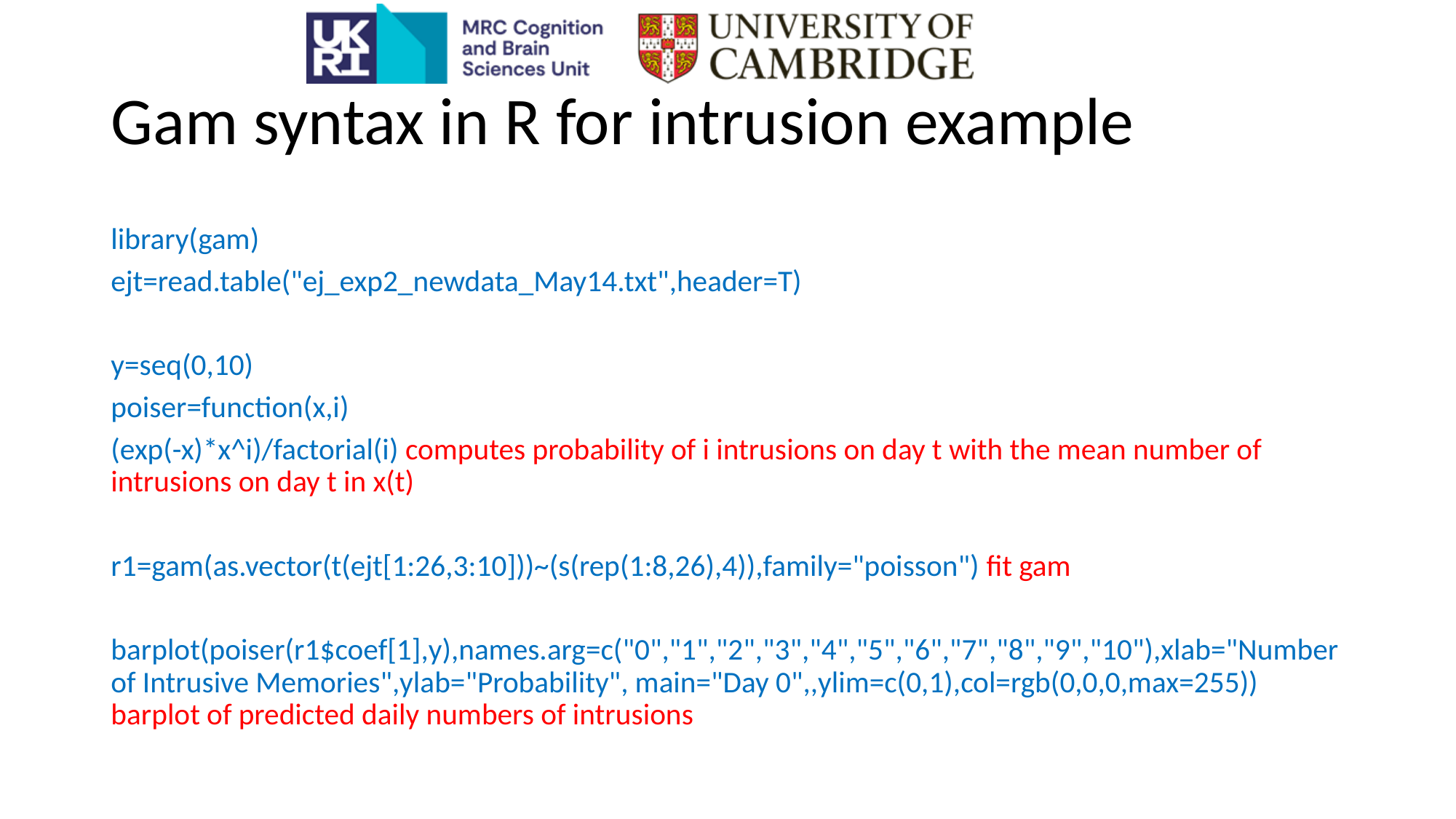

# Gam syntax in R for intrusion example
library(gam)
ejt=read.table("ej_exp2_newdata_May14.txt",header=T)

y=seq(0,10)
poiser=function(x,i)
(exp(-x)*x^i)/factorial(i) computes probability of i intrusions on day t with the mean number of intrusions on day t in x(t)

r1=gam(as.vector(t(ejt[1:26,3:10]))~(s(rep(1:8,26),4)),family="poisson") fit gam

barplot(poiser(r1$coef[1],y),names.arg=c("0","1","2","3","4","5","6","7","8","9","10"),xlab="Number of Intrusive Memories",ylab="Probability", main="Day 0",,ylim=c(0,1),col=rgb(0,0,0,max=255)) barplot of predicted daily numbers of intrusions